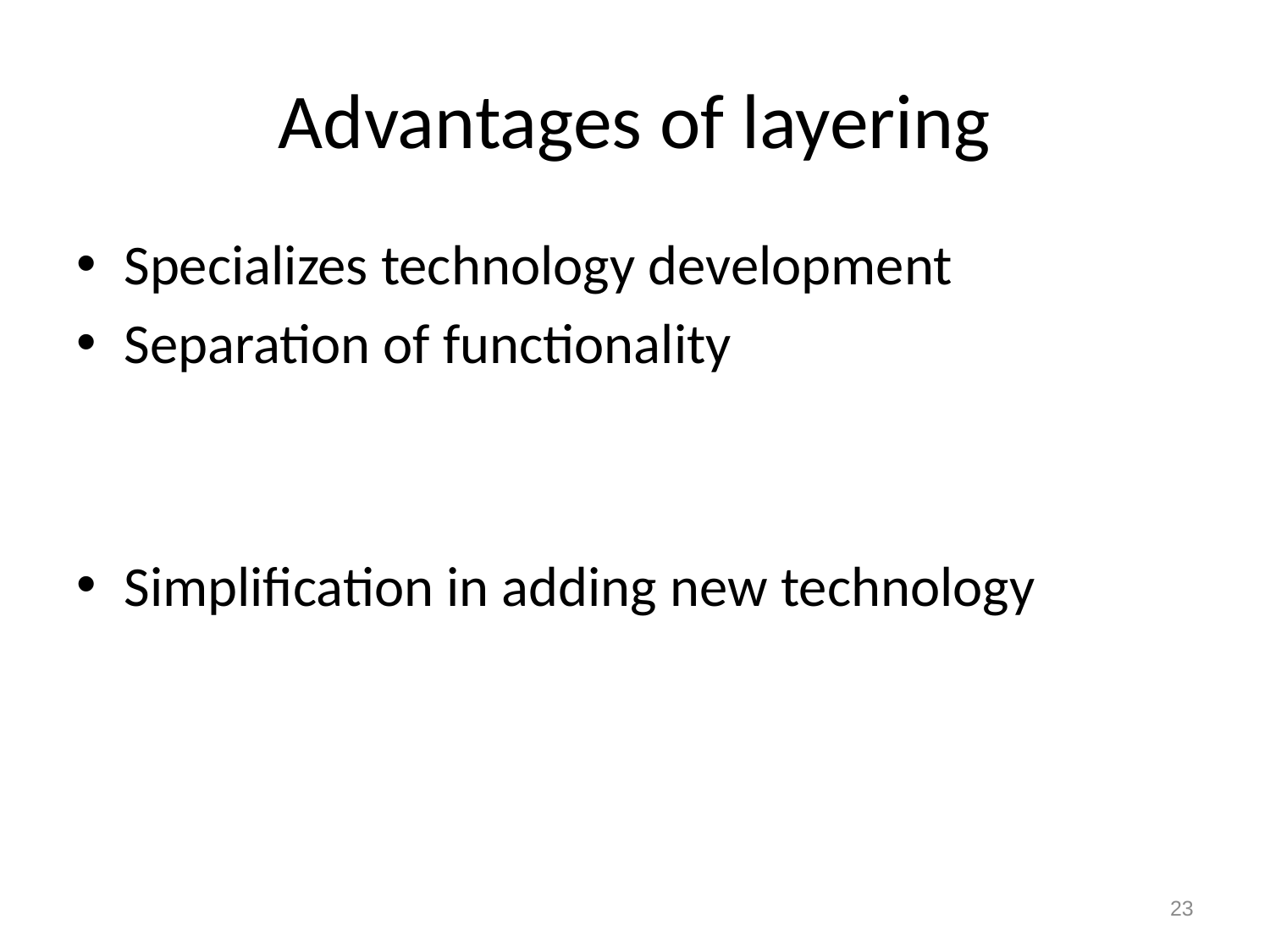

# Advantages of layering
Specializes technology development
Separation of functionality

Simplification in adding new technology

23